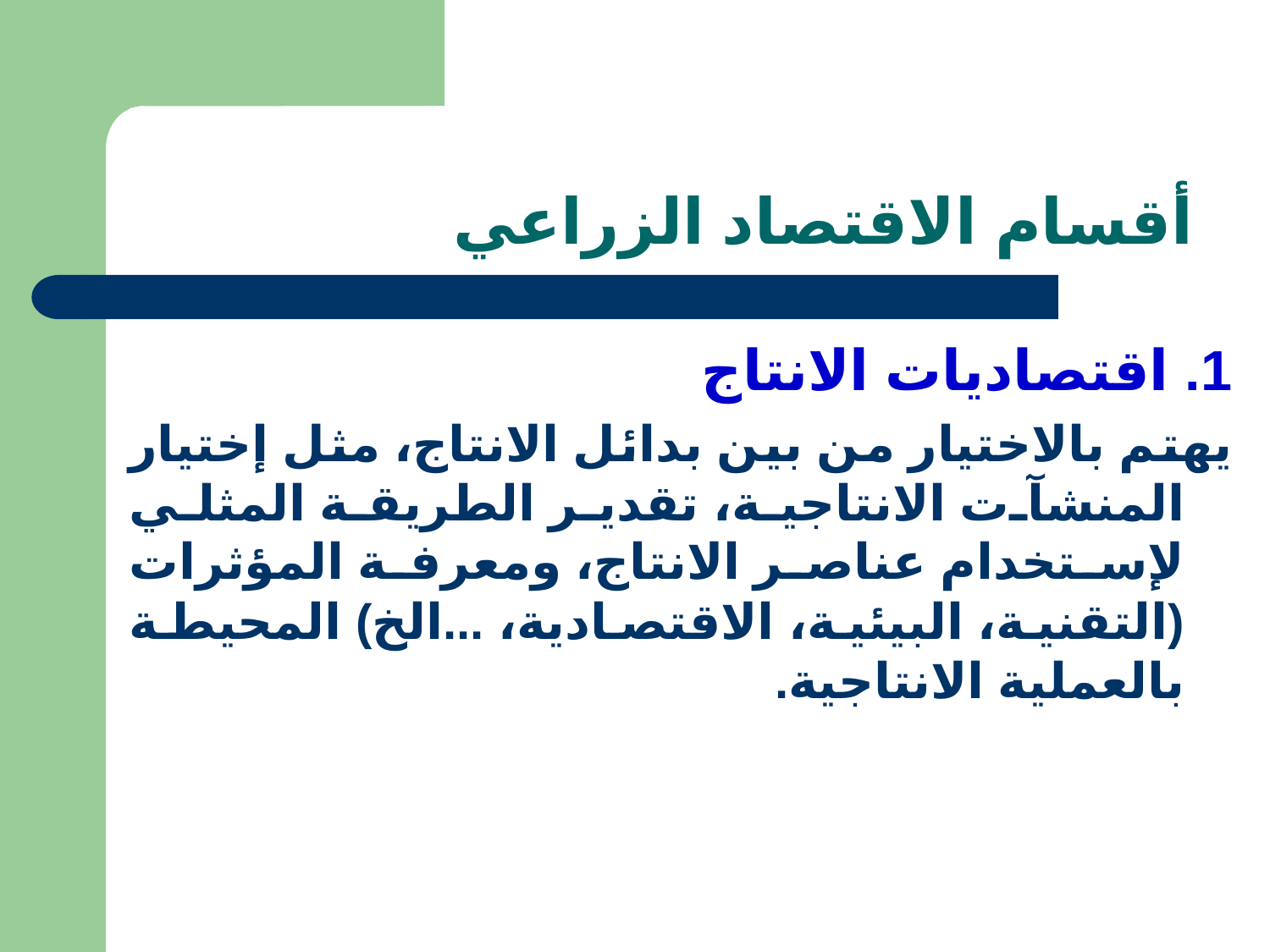

# أقسام الاقتصاد الزراعي
	1. اقتصاديات الانتاج
	يهتم بالاختيار من بين بدائل الانتاج، مثل إختيار المنشآت الانتاجية، تقدير الطريقة المثلي لإستخدام عناصر الانتاج، ومعرفة المؤثرات (التقنية، البيئية، الاقتصادية، ...الخ) المحيطة بالعملية الانتاجية.